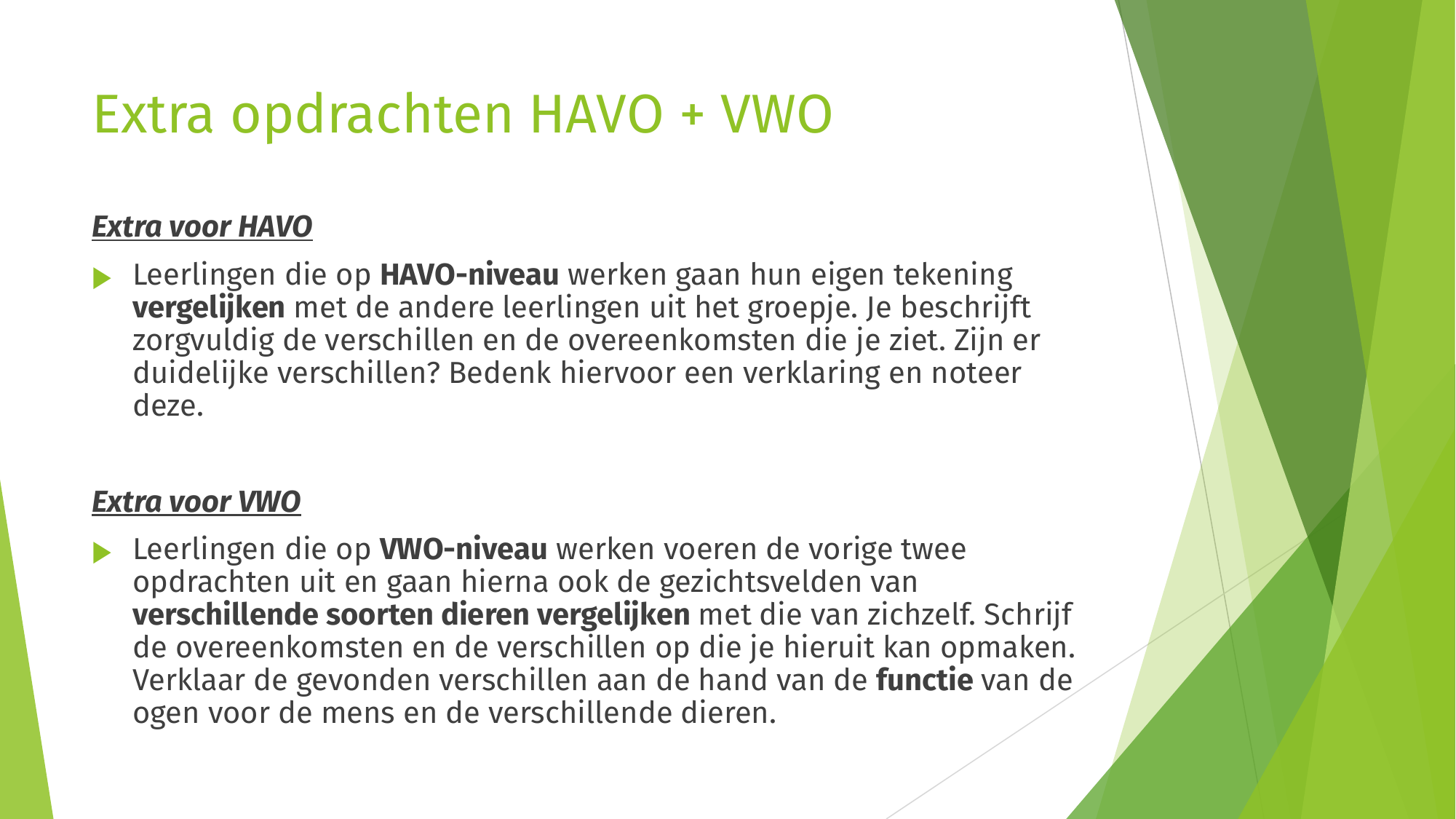

# Extra opdrachten HAVO + VWO
Extra voor HAVO
Leerlingen die op HAVO-niveau werken gaan hun eigen tekening vergelijken met de andere leerlingen uit het groepje. Je beschrijft zorgvuldig de verschillen en de overeenkomsten die je ziet. Zijn er duidelijke verschillen? Bedenk hiervoor een verklaring en noteer deze.

Extra voor VWO
Leerlingen die op VWO-niveau werken voeren de vorige twee opdrachten uit en gaan hierna ook de gezichtsvelden van verschillende soorten dieren vergelijken met die van zichzelf. Schrijf de overeenkomsten en de verschillen op die je hieruit kan opmaken. Verklaar de gevonden verschillen aan de hand van de functie van de ogen voor de mens en de verschillende dieren.